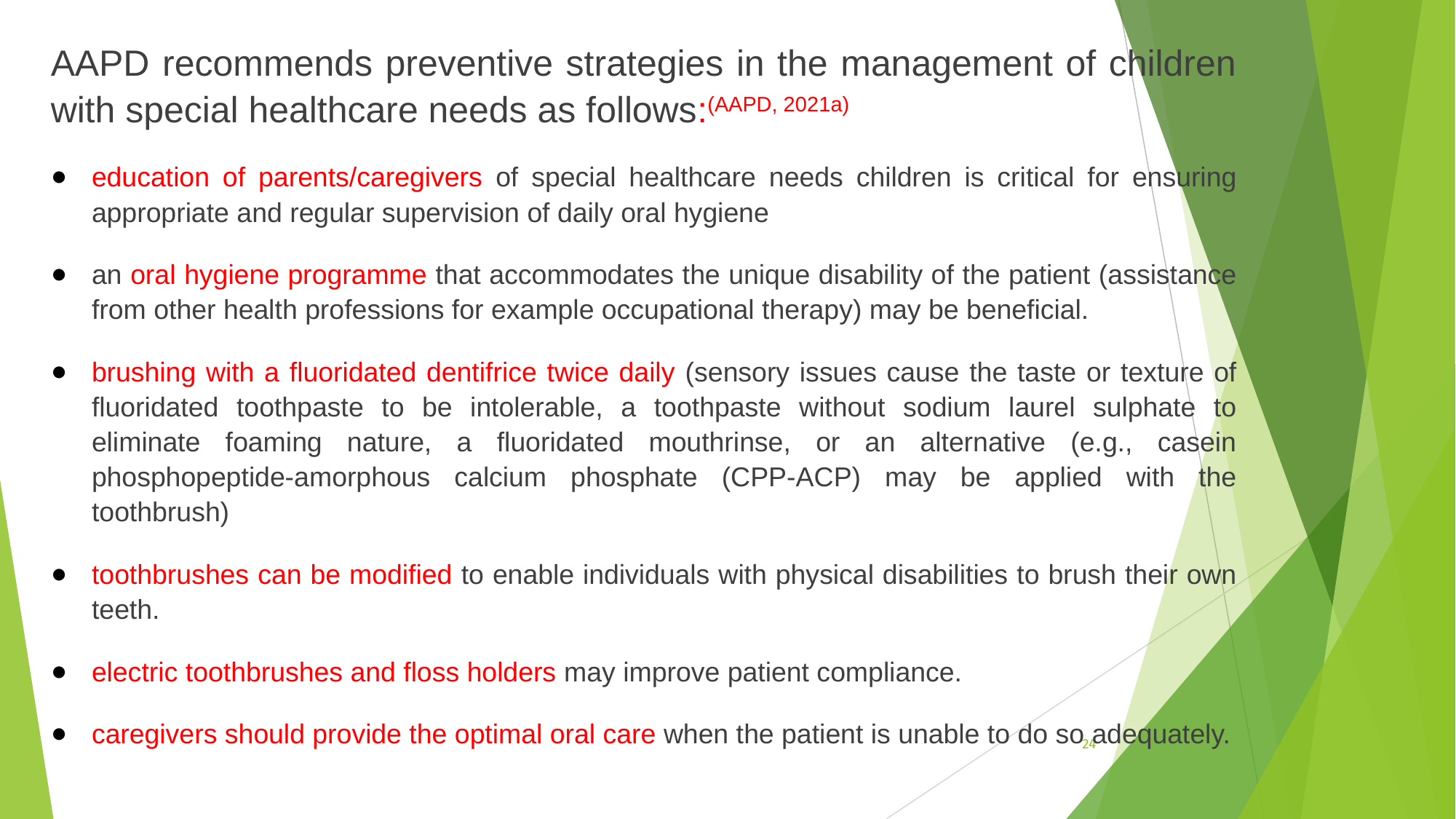

AAPD recommends preventive strategies in the management of children with special healthcare needs as follows:(AAPD, 2021a)
education of parents/caregivers of special healthcare needs children is critical for ensuring appropriate and regular supervision of daily oral hygiene
an oral hygiene programme that accommodates the unique disability of the patient (assistance from other health professions for example occupational therapy) may be beneficial.
brushing with a fluoridated dentifrice twice daily (sensory issues cause the taste or texture of fluoridated toothpaste to be intolerable, a toothpaste without sodium laurel sulphate to eliminate foaming nature, a fluoridated mouthrinse, or an alternative (e.g., casein phosphopeptide-amorphous calcium phosphate (CPP-ACP) may be applied with the toothbrush)
toothbrushes can be modified to enable individuals with physical disabilities to brush their own teeth.
electric toothbrushes and floss holders may improve patient compliance.
caregivers should provide the optimal oral care when the patient is unable to do so adequately.

24